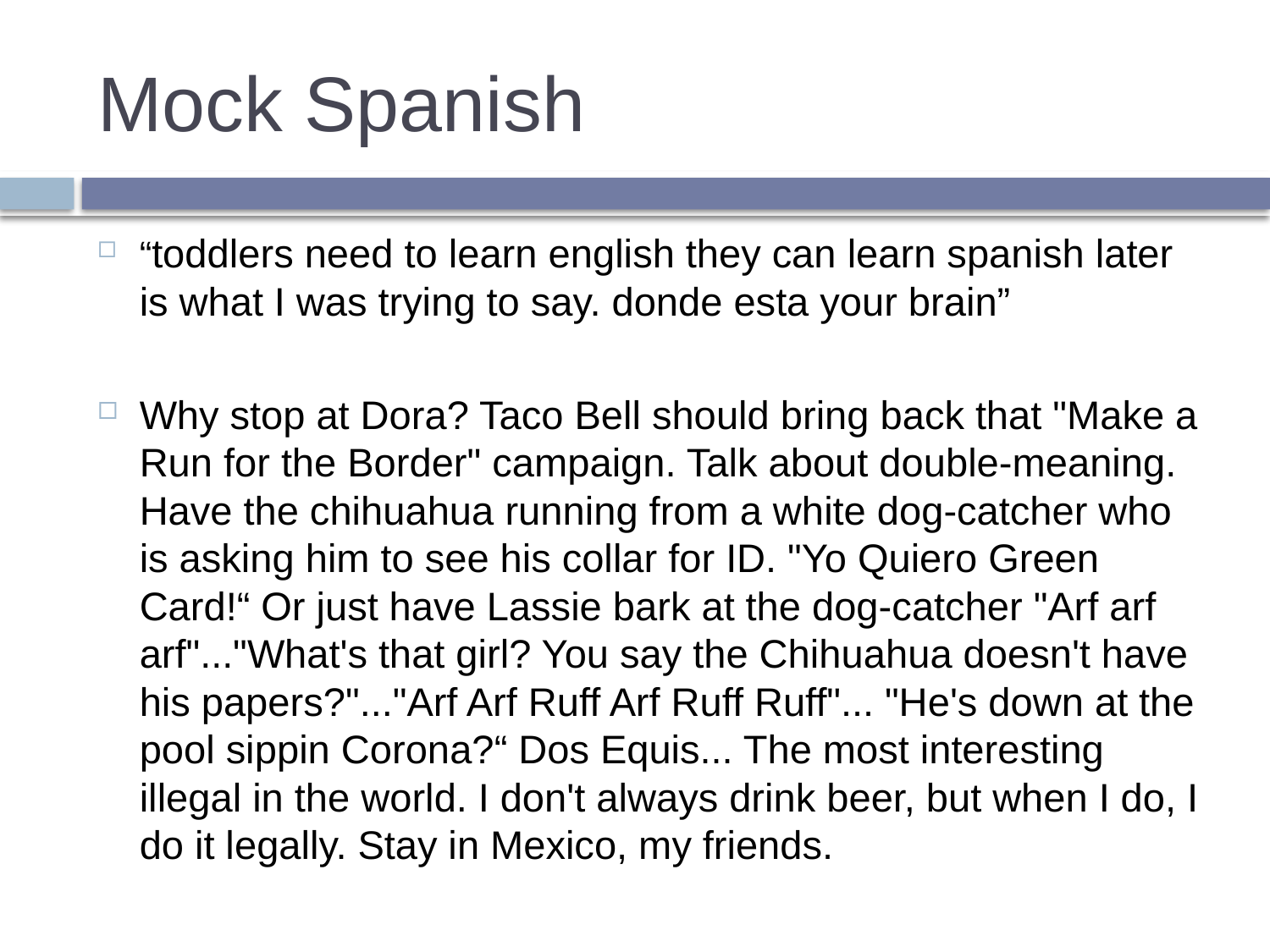

# Mock Spanish
“toddlers need to learn english they can learn spanish later is what I was trying to say. donde esta your brain”

Why stop at Dora? Taco Bell should bring back that "Make a Run for the Border" campaign. Talk about double-meaning. Have the chihuahua running from a white dog-catcher who is asking him to see his collar for ID. "Yo Quiero Green Card!“ Or just have Lassie bark at the dog-catcher "Arf arf arf"..."What's that girl? You say the Chihuahua doesn't have his papers?"..."Arf Arf Ruff Arf Ruff Ruff"... "He's down at the pool sippin Corona?“ Dos Equis... The most interesting illegal in the world. I don't always drink beer, but when I do, I do it legally. Stay in Mexico, my friends.